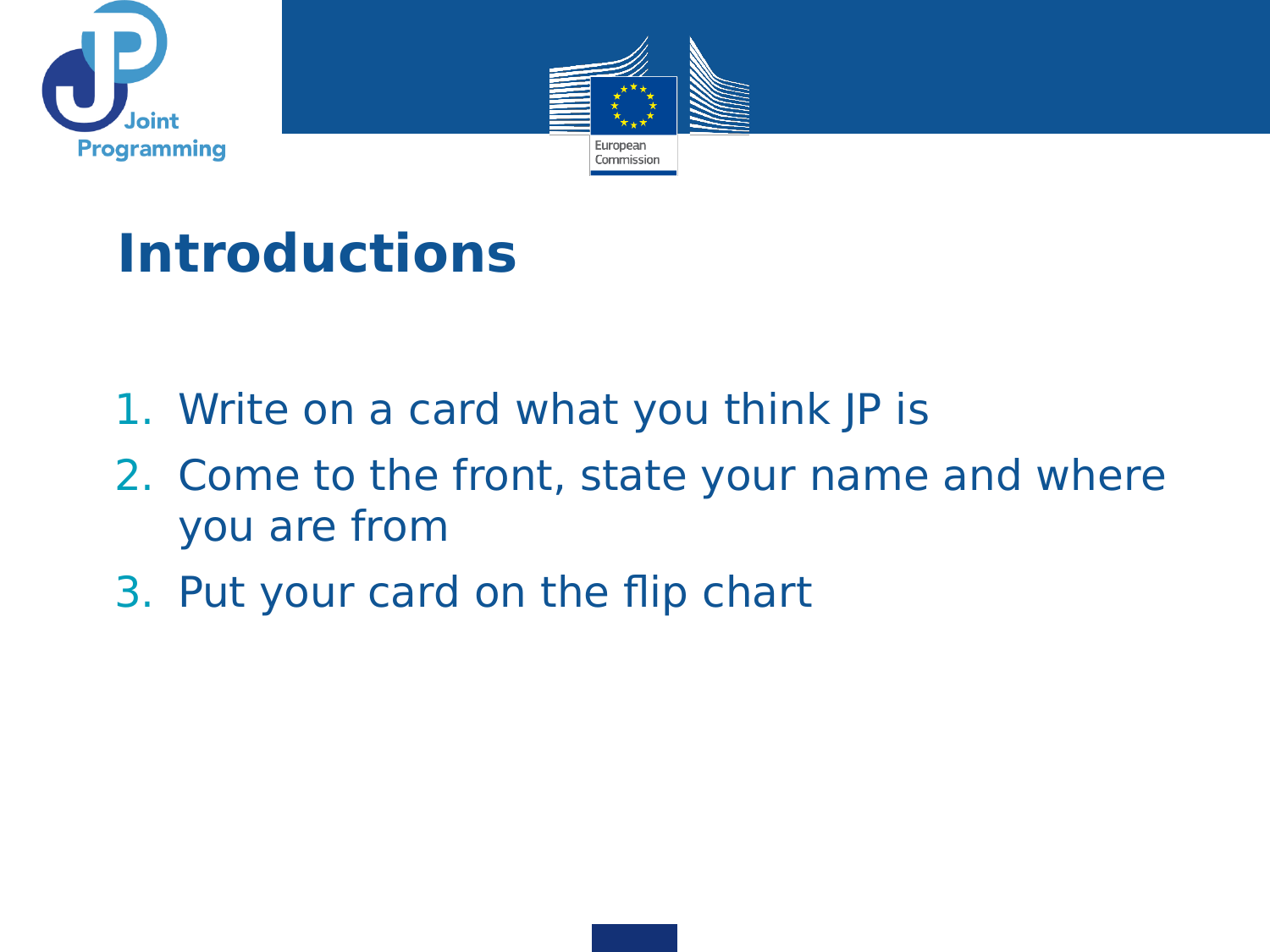

# Introductions

Write on a card what you think JP is
Come to the front, state your name and where you are from
Put your card on the flip chart